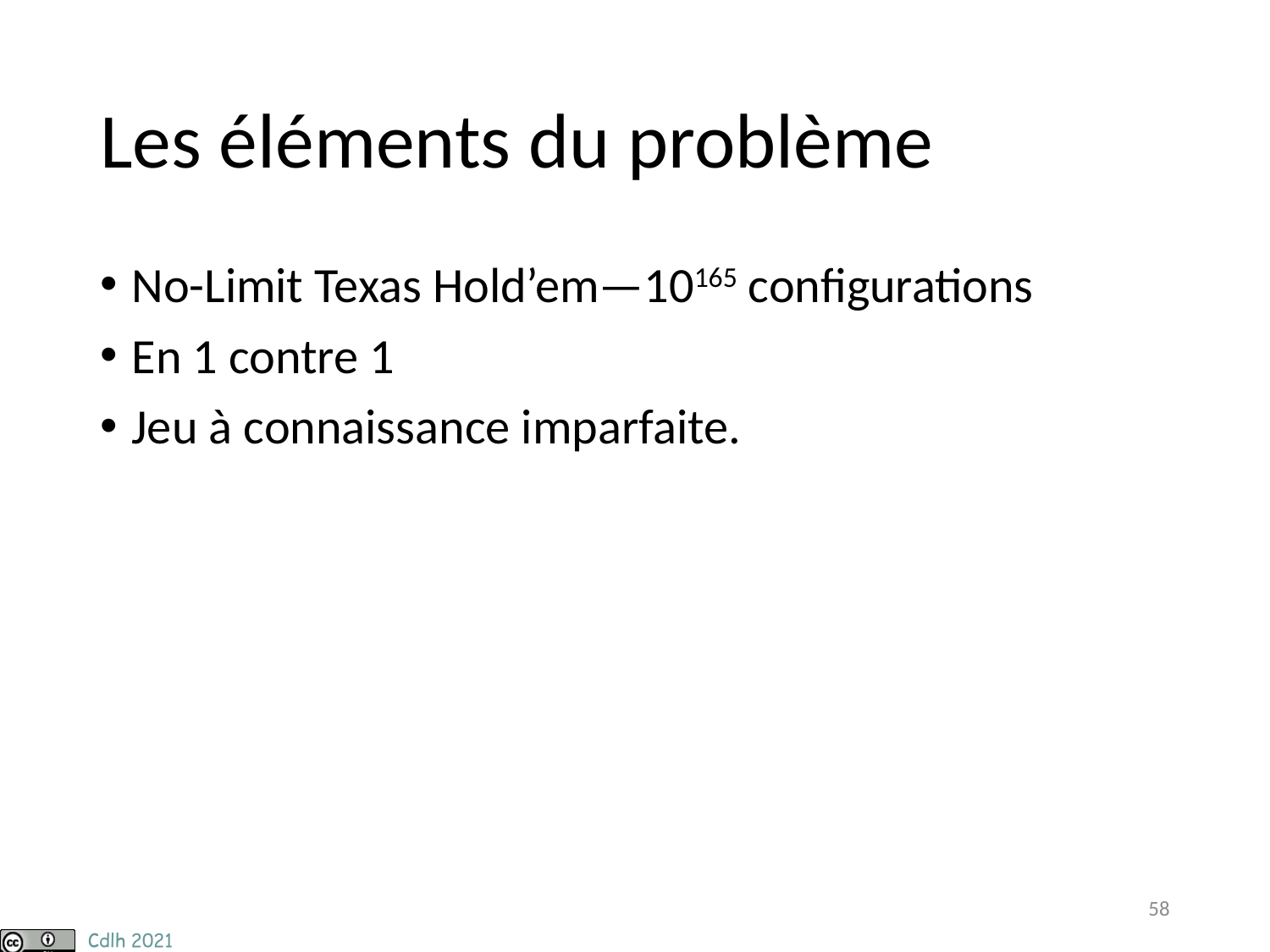

# Les éléments du problème
No-Limit Texas Hold’em—10165 configurations
En 1 contre 1
Jeu à connaissance imparfaite.

58